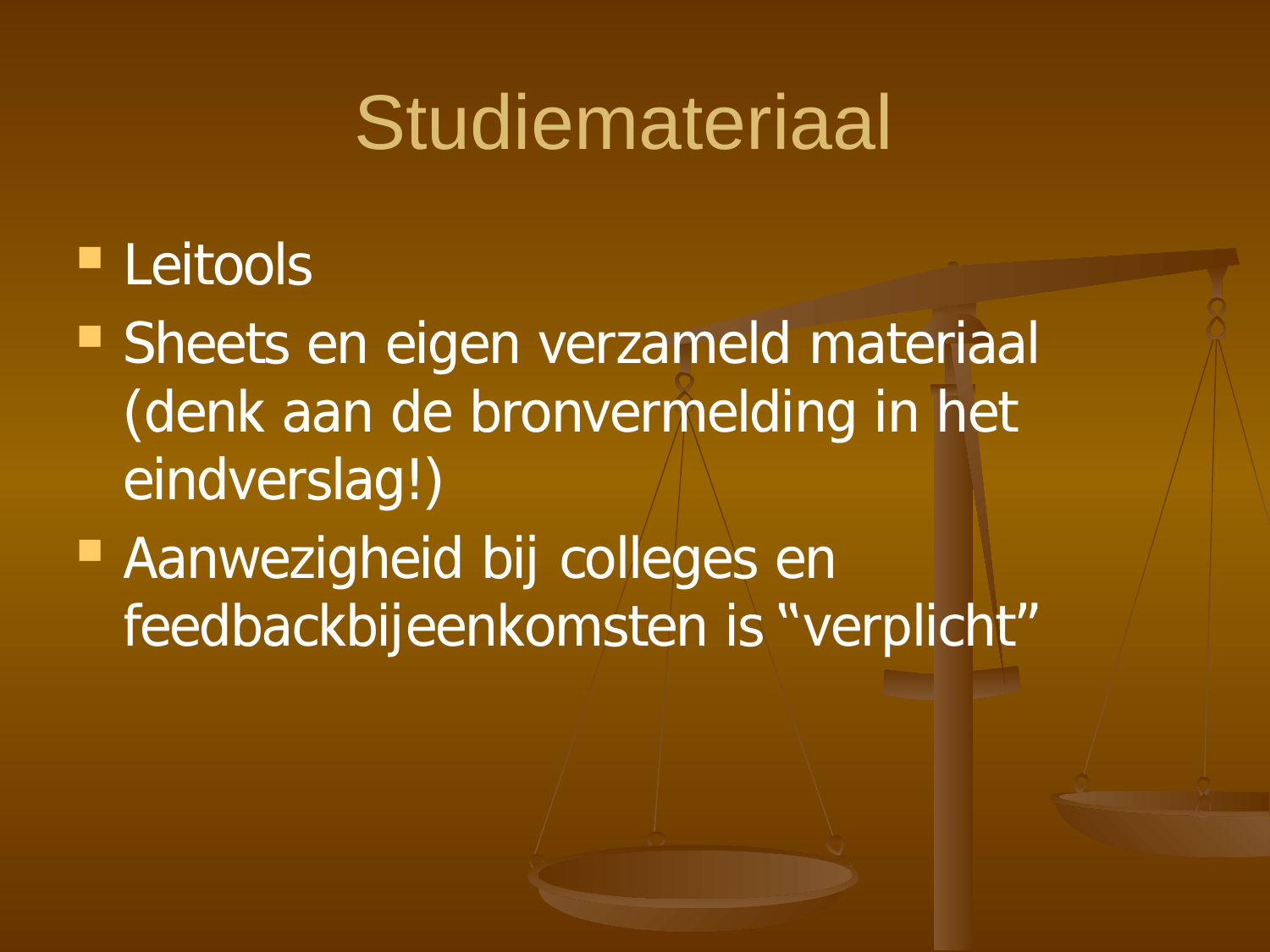

# Studiemateriaal
Leitools
Sheets en eigen verzameld materiaal (denk aan de bronvermelding in het eindverslag!)
Aanwezigheid bij colleges en feedbackbijeenkomsten is “verplicht”